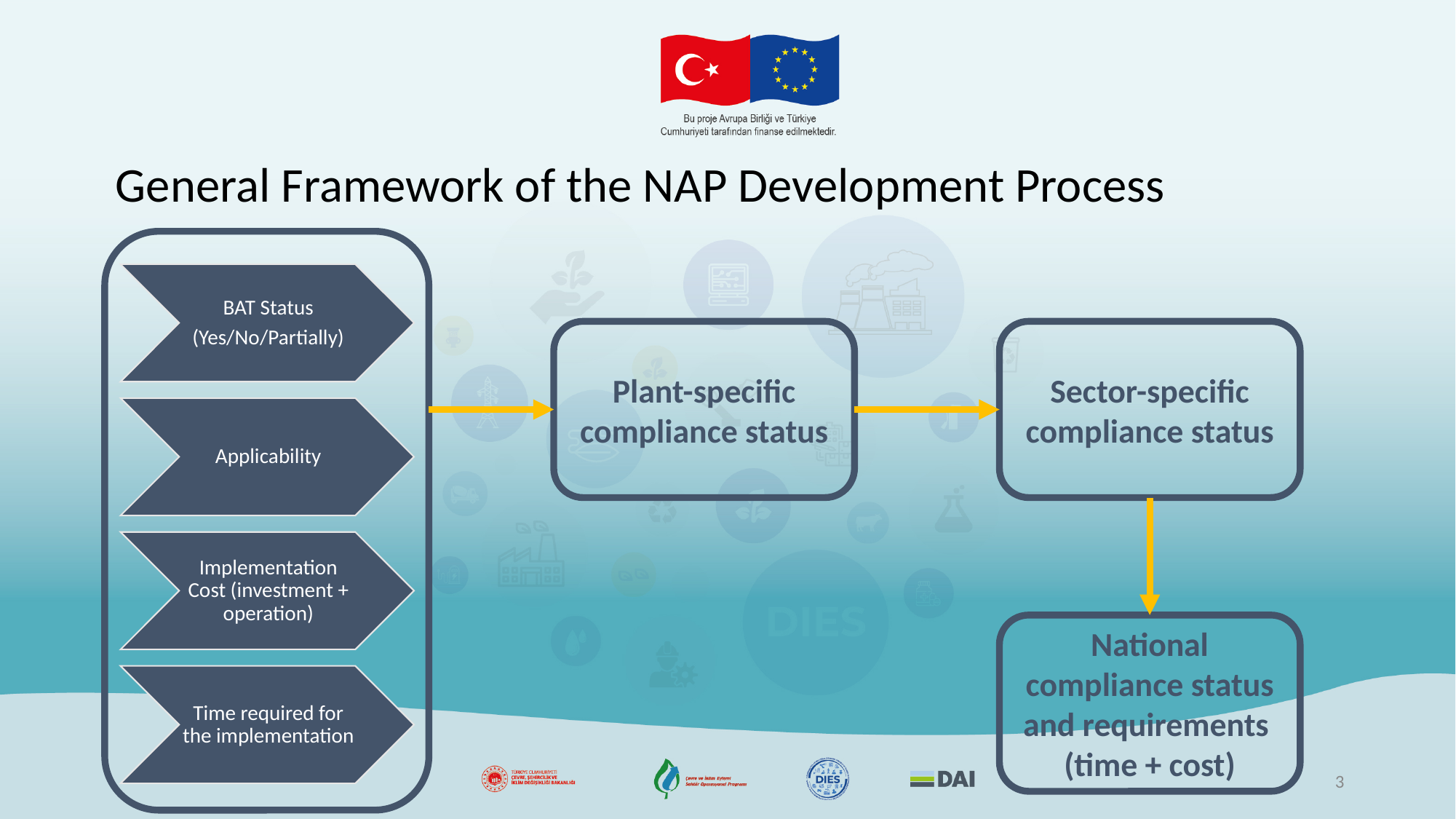

# General Framework of the NAP Development Process

BAT Status
(Yes/No/Partially)
Applicability
Implementation Cost (investment + operation)
Time required for the implementation
Plant-specific compliance status
Sector-specific compliance status
National compliance status and requirements
(time + cost)
3